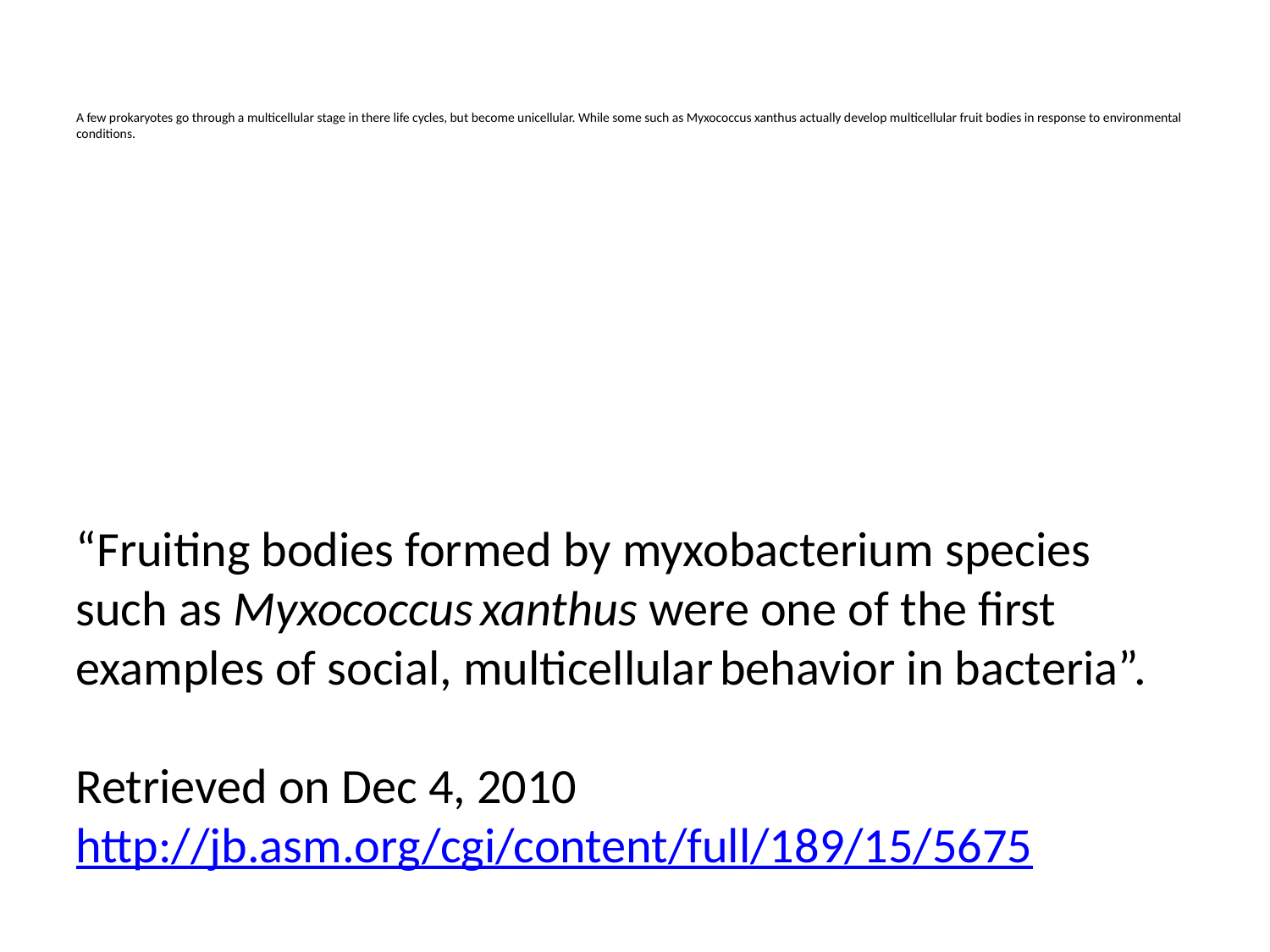

# A few prokaryotes go through a multicellular stage in there life cycles, but become unicellular. While some such as Myxococcus xanthus actually develop multicellular fruit bodies in response to environmental conditions.

“Fruiting bodies formed by myxobacterium species such as Myxococcus xanthus were one of the first examples of social, multicellular behavior in bacteria”.

Retrieved on Dec 4, 2010 http://jb.asm.org/cgi/content/full/189/15/5675